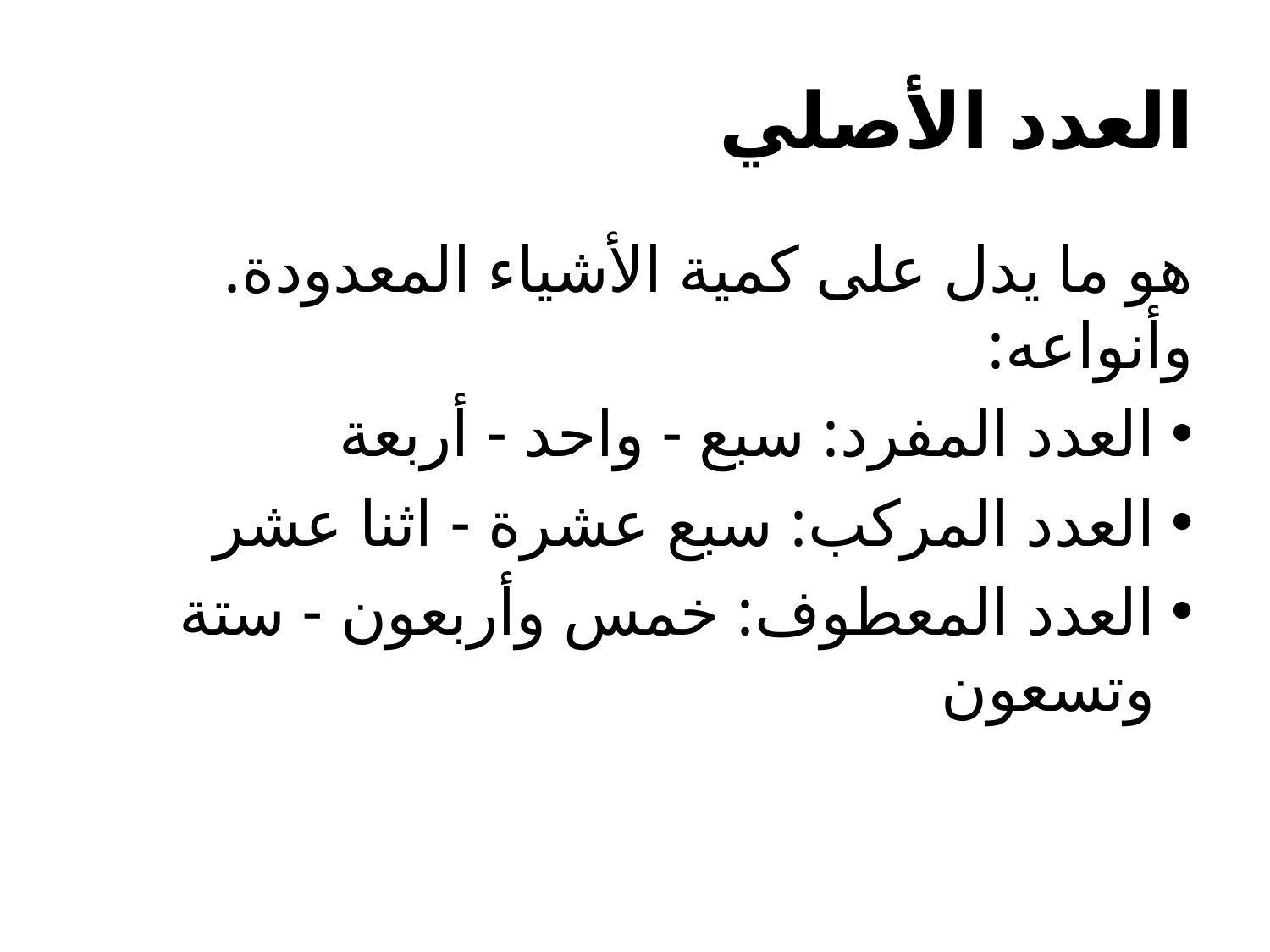

# العدد الأصلي
هو ما يدل على كمية الأشياء المعدودة. وأنواعه:
العدد المفرد: سبع - واحد - أربعة
العدد المركب: سبع عشرة - اثنا عشر
العدد المعطوف: خمس وأربعون - ستة وتسعون